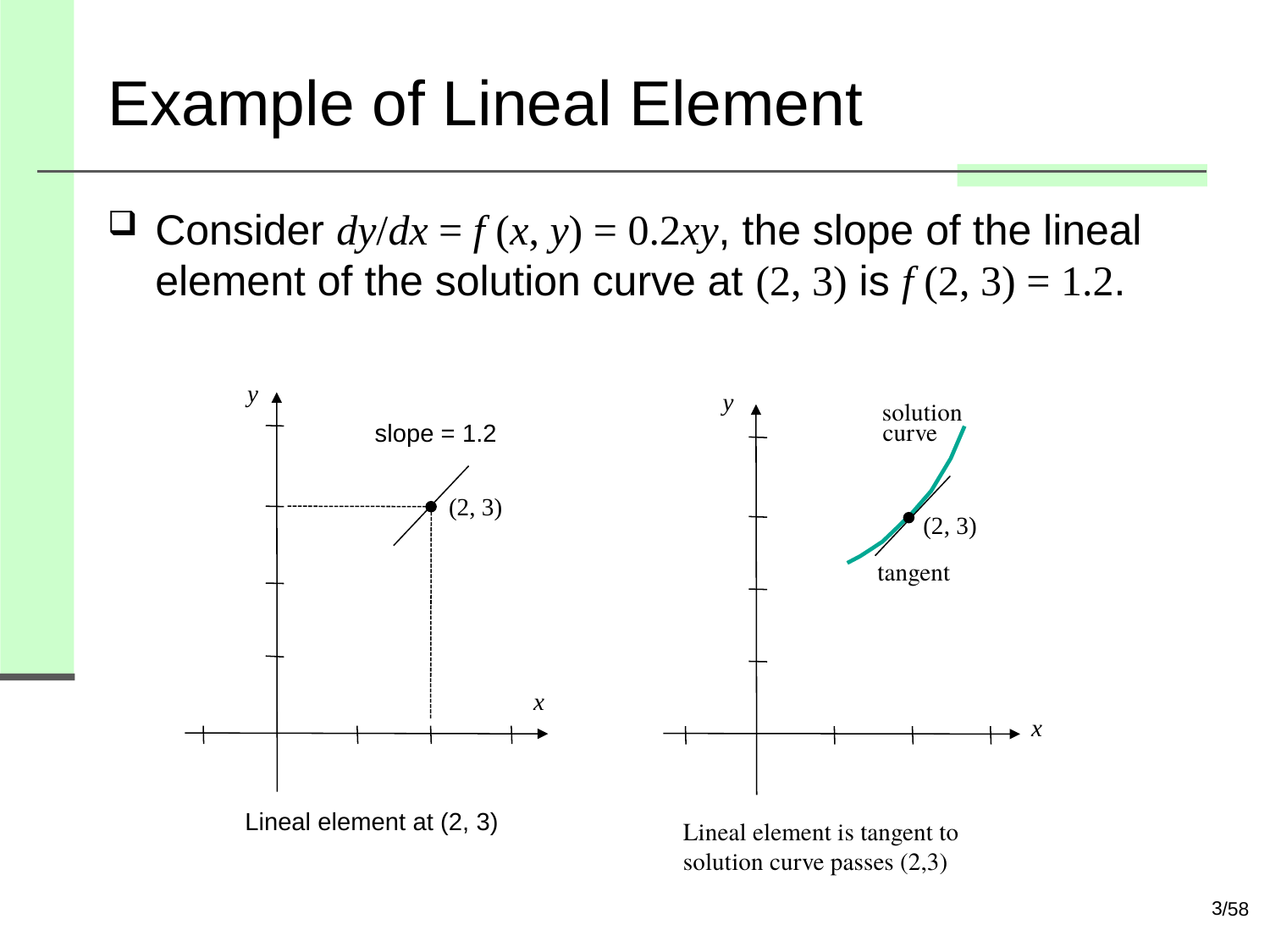

# Example of Lineal Element
Consider dy/dx = f (x, y) = 0.2xy, the slope of the lineal element of the solution curve at (2, 3) is f (2, 3) = 1.2.
y
y

solution

curve
slope = 1.2

(2, 3)

(2, 3)

tangent

x
x

Lineal element at (2, 3)
Lineal element is tangent to
solution curve passes (2,3)
3